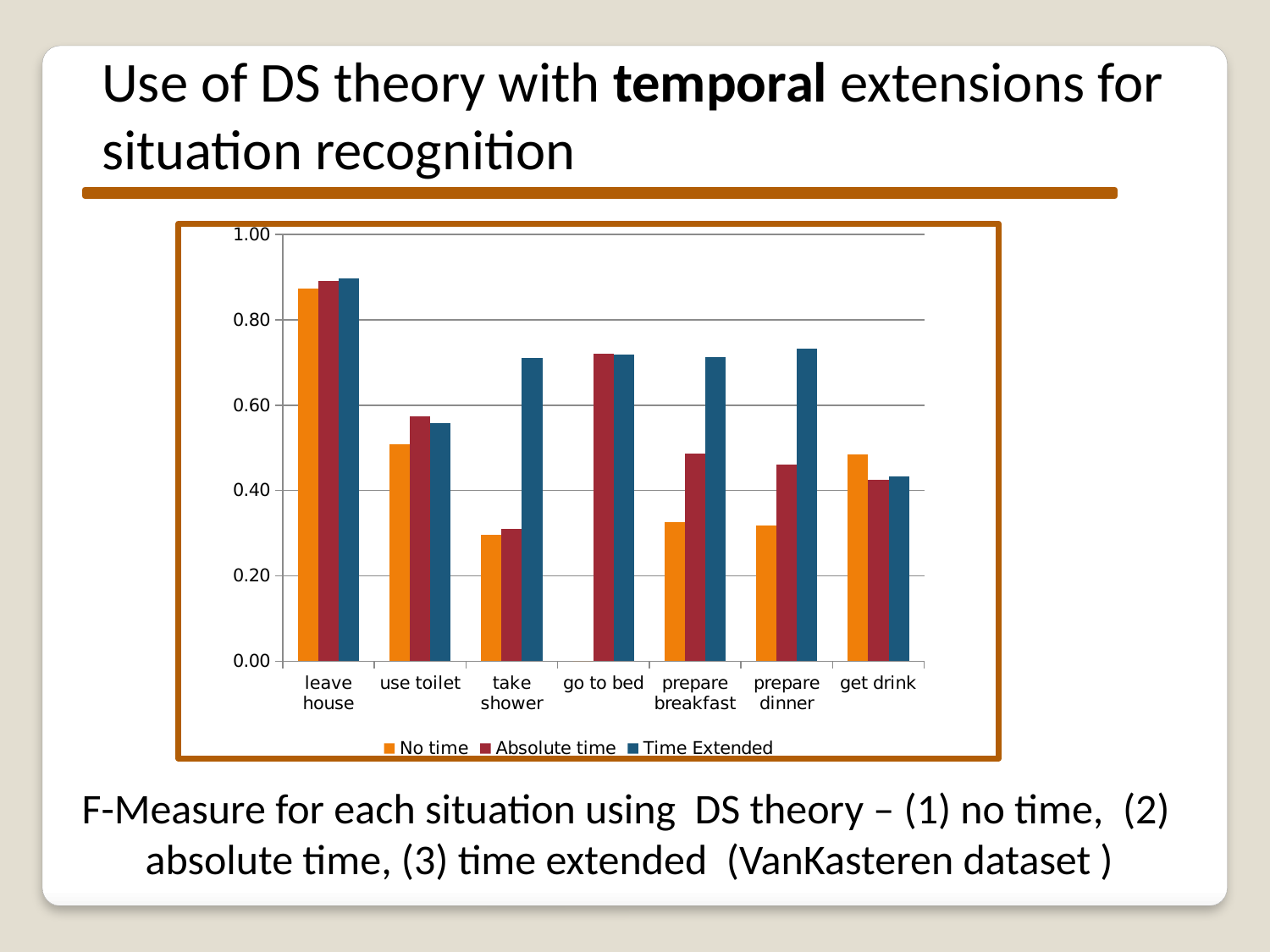

Use of DS theory with temporal extensions for situation recognition

### Chart

| Category | No time | Absolute time | Time Extended |
|---|---|---|---|
| leave house | 0.872787155309457 | 0.8910458391400764 | 0.8967073044346006 |
| use toilet | 0.5077641861252196 | 0.5732446035069486 | 0.5578117193236439 |
| take shower | 0.29511502133685213 | 0.31044506385382015 | 0.7108695173429987 |
| go to bed | 0.0 | 0.7202772125992011 | 0.7191071757322633 |
| prepare breakfast | 0.3249863789933773 | 0.4876954670167814 | 0.7136510797110637 |
| prepare dinner | 0.3175437067827173 | 0.4618768965571856 | 0.7323505428394483 |
| get drink | 0.4842613122860019 | 0.42504053323725527 | 0.4327282853598657 |
F-Measure for each situation using  DS theory – (1) no time,  (2) absolute time, (3) time extended  (VanKasteren dataset )